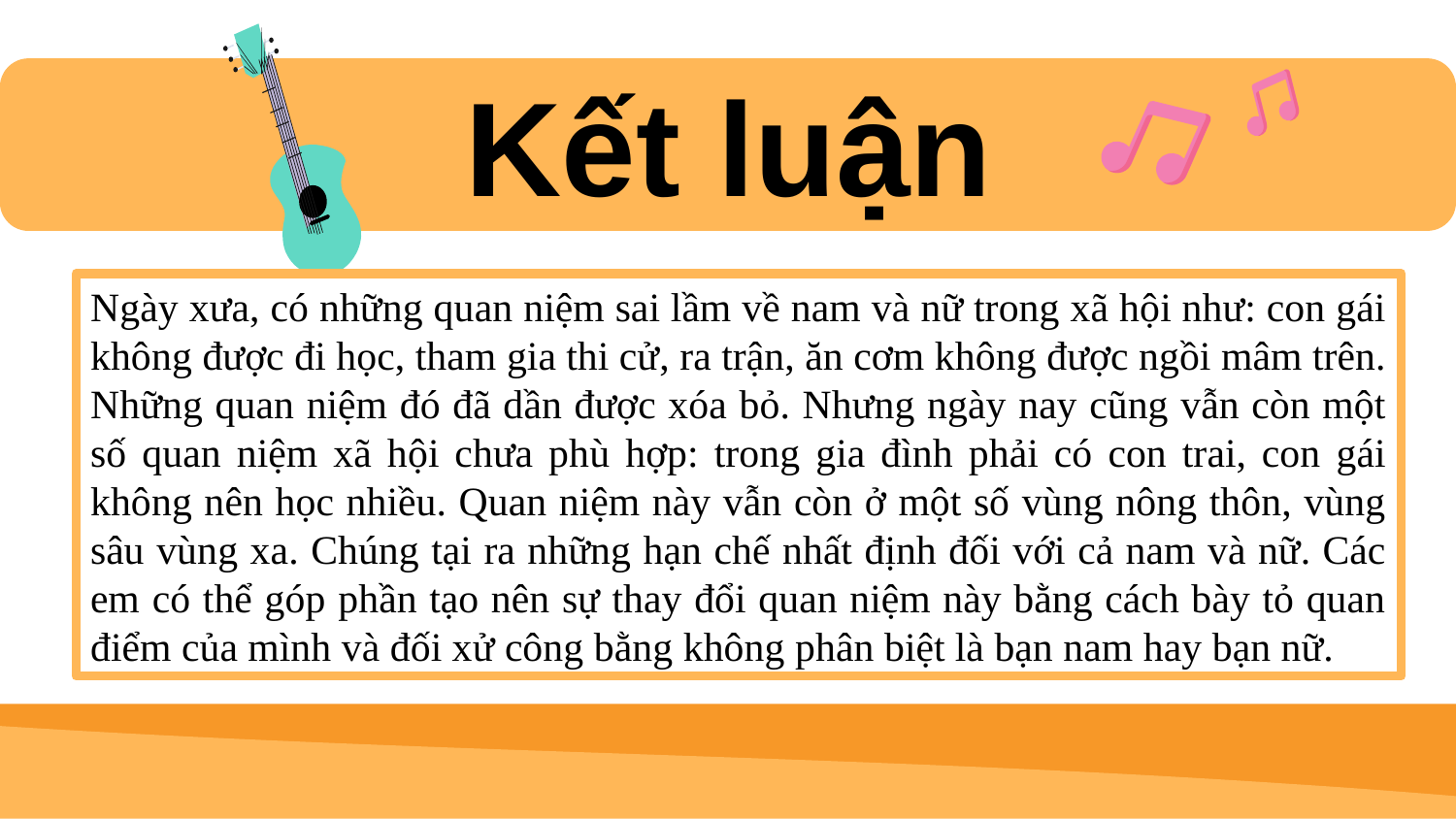

# Kết luận
Ngày xưa, có những quan niệm sai lầm về nam và nữ trong xã hội như: con gái không được đi học, tham gia thi cử, ra trận, ăn cơm không được ngồi mâm trên. Những quan niệm đó đã dần được xóa bỏ. Nhưng ngày nay cũng vẫn còn một số quan niệm xã hội chưa phù hợp: trong gia đình phải có con trai, con gái không nên học nhiều. Quan niệm này vẫn còn ở một số vùng nông thôn, vùng sâu vùng xa. Chúng tại ra những hạn chế nhất định đối với cả nam và nữ. Các em có thể góp phần tạo nên sự thay đổi quan niệm này bằng cách bày tỏ quan điểm của mình và đối xử công bằng không phân biệt là bạn nam hay bạn nữ.